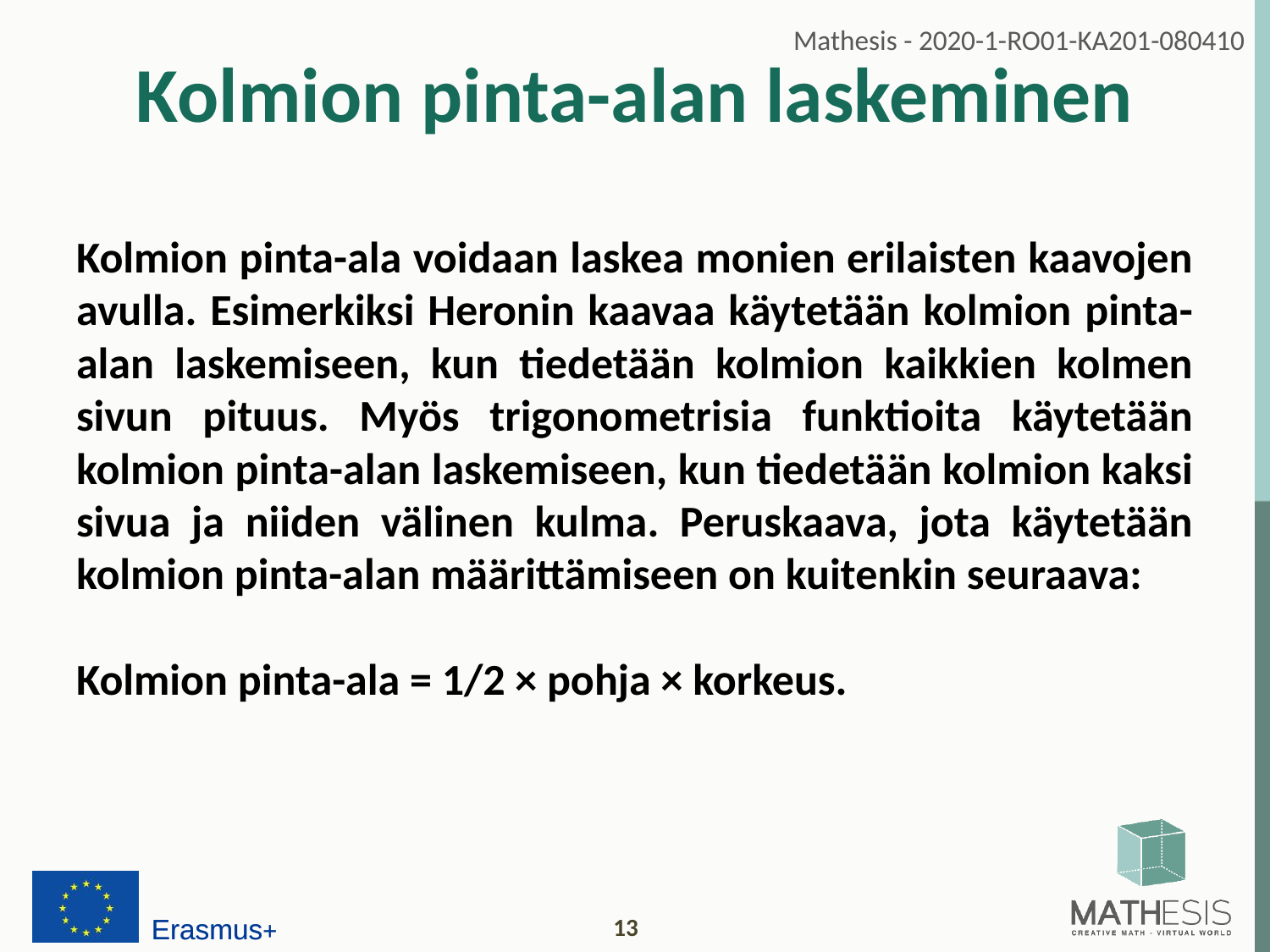

# Kolmion pinta-alan laskeminen
Kolmion pinta-ala voidaan laskea monien erilaisten kaavojen avulla. Esimerkiksi Heronin kaavaa käytetään kolmion pinta-alan laskemiseen, kun tiedetään kolmion kaikkien kolmen sivun pituus. Myös trigonometrisia funktioita käytetään kolmion pinta-alan laskemiseen, kun tiedetään kolmion kaksi sivua ja niiden välinen kulma. Peruskaava, jota käytetään kolmion pinta-alan määrittämiseen on kuitenkin seuraava:

Kolmion pinta-ala = 1/2 × pohja × korkeus.